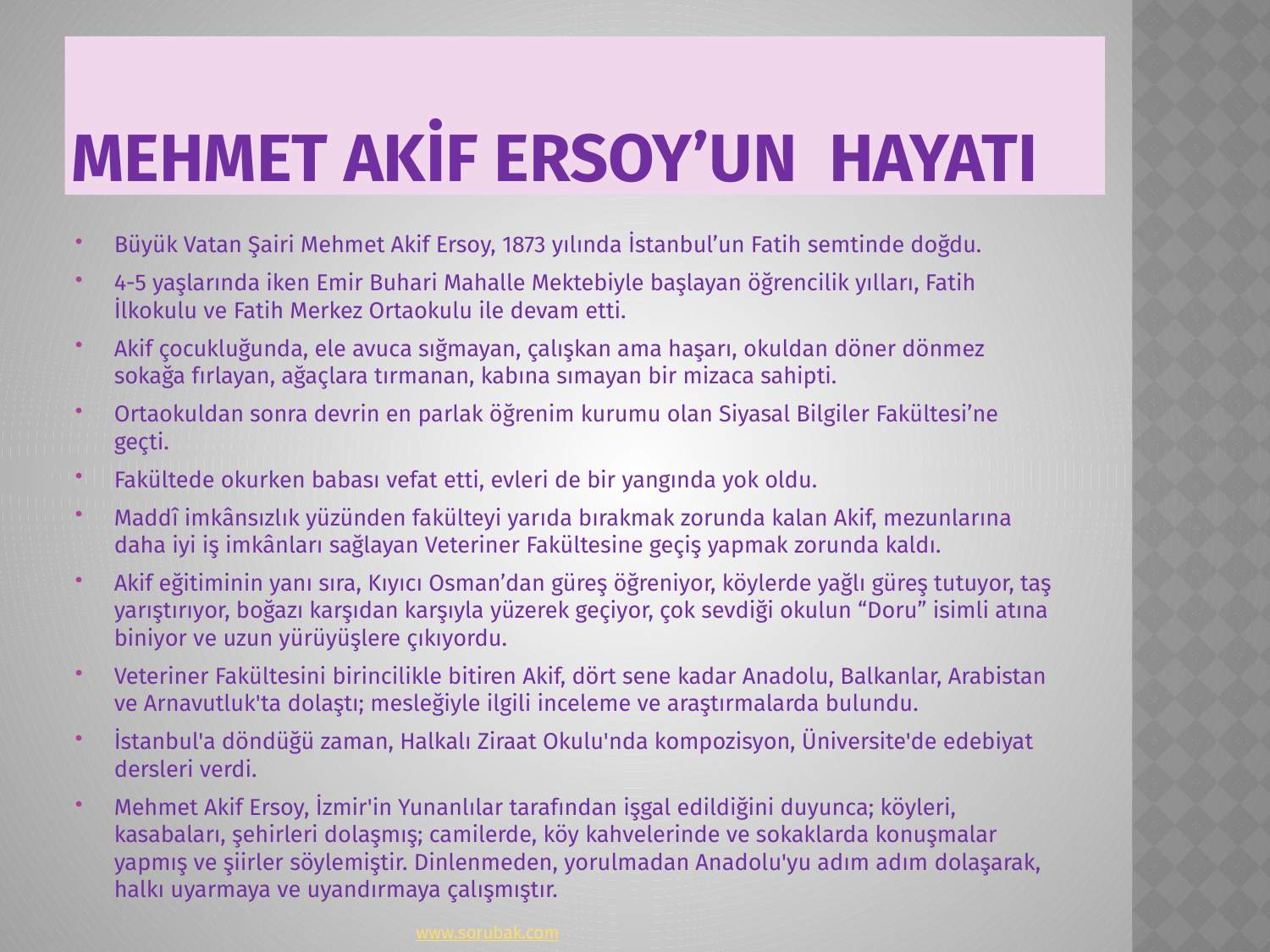

# MEHMET AKİF ERSOY’UN  HAYATI
Büyük Vatan Şairi Mehmet Akif Ersoy, 1873 yılında İstanbul’un Fatih semtinde doğdu.
4-5 yaşlarında iken Emir Buhari Mahalle Mektebiyle başlayan öğrencilik yılları, Fatih İlkokulu ve Fatih Merkez Ortaokulu ile devam etti.
Akif çocukluğunda, ele avuca sığmayan, çalışkan ama haşarı, okuldan döner dönmez sokağa fırlayan, ağaçlara tırmanan, kabına sımayan bir mizaca sahipti.
Ortaokuldan sonra devrin en parlak öğrenim kurumu olan Siyasal Bilgiler Fakültesi’ne geçti.
Fakültede okurken babası vefat etti, evleri de bir yangında yok oldu.
Maddî imkânsızlık yüzünden fakülteyi yarıda bırakmak zorunda kalan Akif, mezunlarına daha iyi iş imkânları sağlayan Veteriner Fakültesine geçiş yapmak zorunda kaldı.
Akif eğitiminin yanı sıra, Kıyıcı Osman’dan güreş öğreniyor, köylerde yağlı güreş tutuyor, taş yarıştırıyor, boğazı karşıdan karşıyla yüzerek geçiyor, çok sevdiği okulun “Doru” isimli atına biniyor ve uzun yürüyüşlere çıkıyordu.
Veteriner Fakültesini birincilikle bitiren Akif, dört sene kadar Anadolu, Balkanlar, Arabistan ve Arnavutluk'ta dolaştı; mesleğiyle ilgili inceleme ve araştırmalarda bulundu.
İstanbul'a döndüğü zaman, Halkalı Ziraat Okulu'nda kompozisyon, Üniversite'de edebiyat dersleri verdi.
Mehmet Akif Ersoy, İzmir'in Yunanlılar tarafından işgal edildiğini duyunca; köyleri, kasabaları, şehirleri dolaşmış; camilerde, köy kahvelerinde ve sokaklarda konuşmalar yapmış ve şiirler söylemiştir. Dinlenmeden, yorulmadan Anadolu'yu adım adım dolaşarak, halkı uyarmaya ve uyandırmaya çalışmıştır.
www.sorubak.com